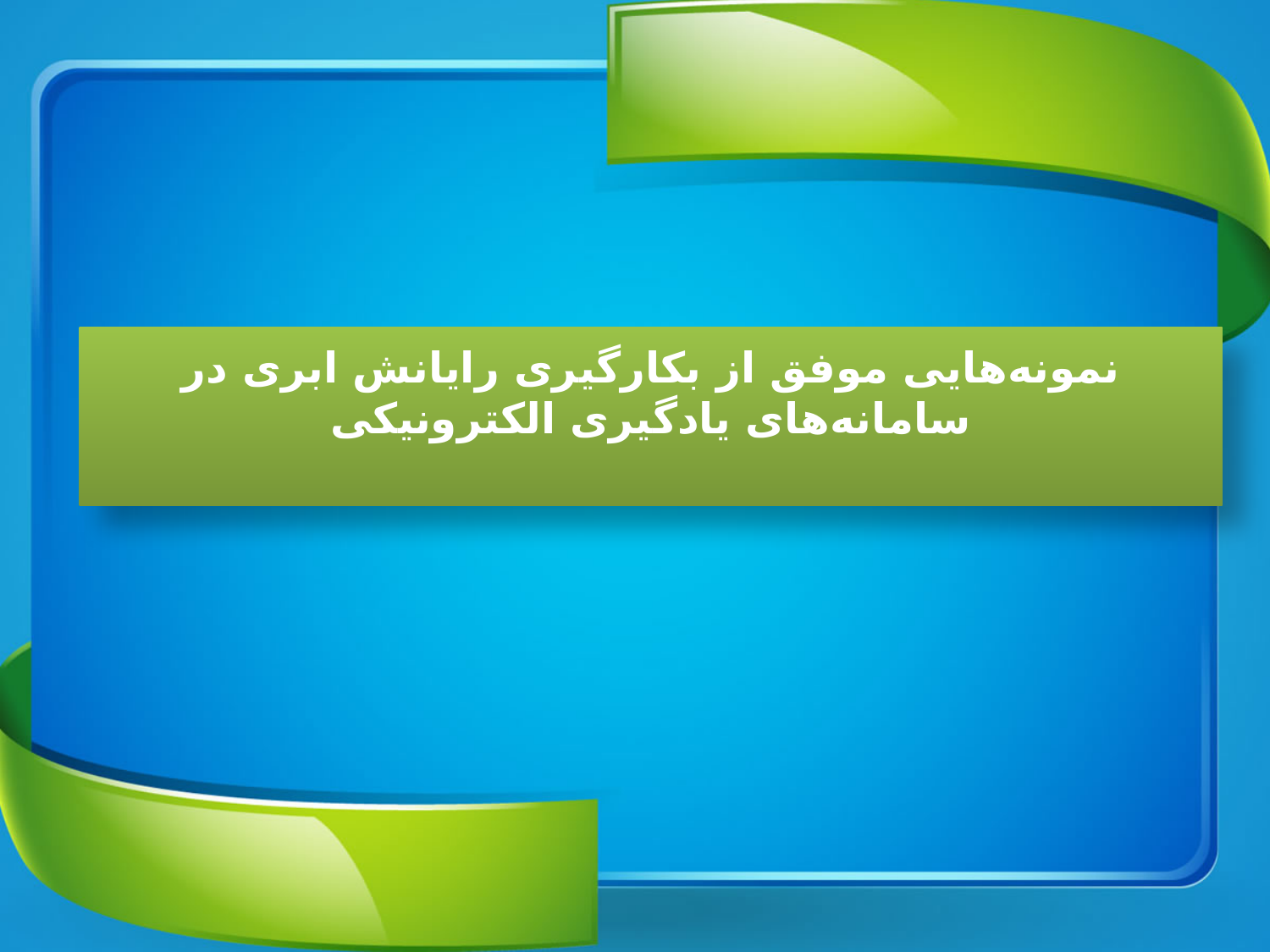

# نمونه‌هایی موفق از بکارگیری رایانش ابری در سامانه‌های یادگیری الکترونیکی